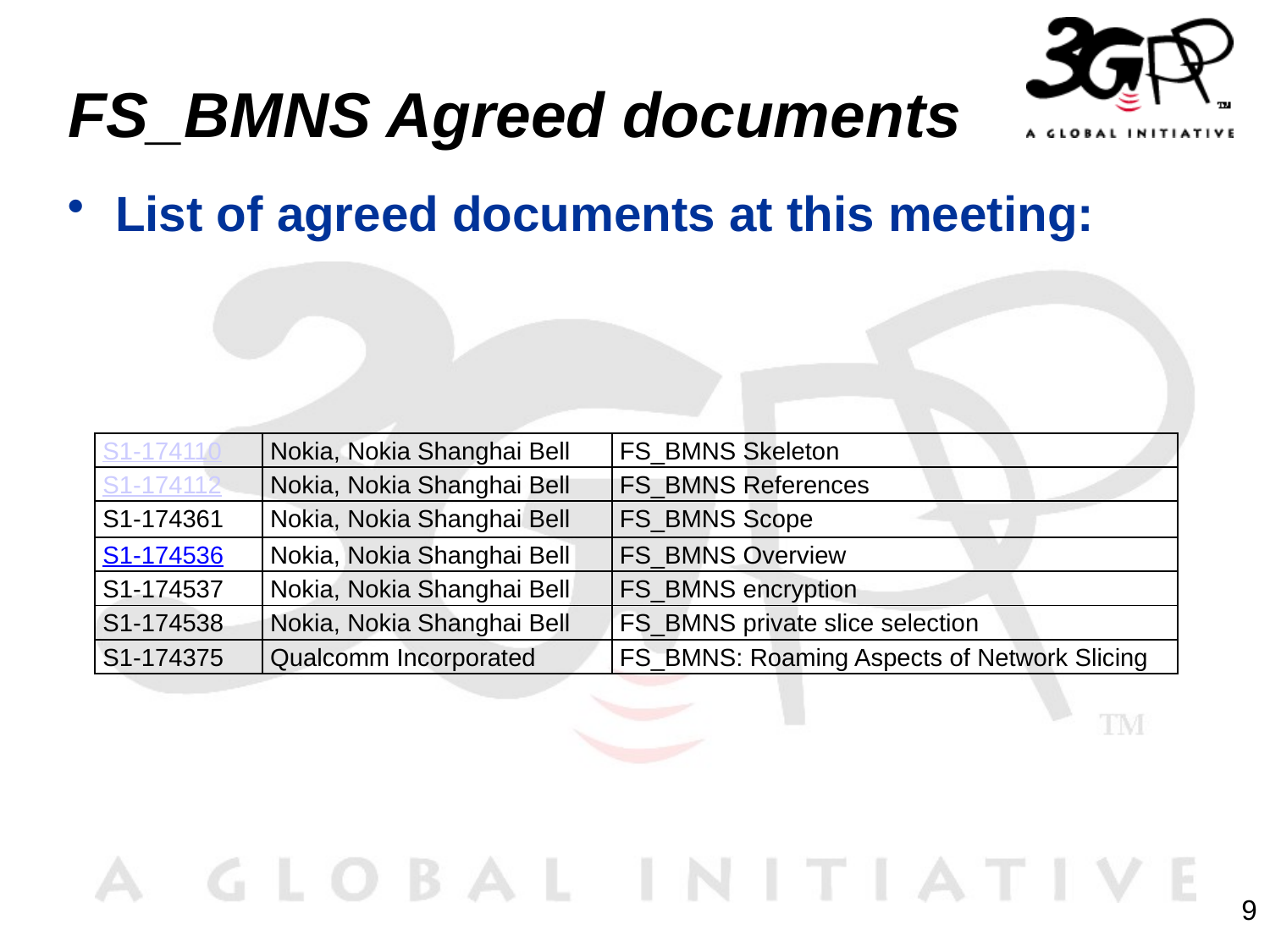

# FS_BMNS Agreed documents
List of agreed documents at this meeting:

| S1-174110 | Nokia, Nokia Shanghai Bell | FS\_BMNS Skeleton |
| --- | --- | --- |
| S1-174112 | Nokia, Nokia Shanghai Bell | FS\_BMNS References |
| S1-174361 | Nokia, Nokia Shanghai Bell | FS\_BMNS Scope |
| S1-174536 | Nokia, Nokia Shanghai Bell | FS\_BMNS Overview |
| S1-174537 | Nokia, Nokia Shanghai Bell | FS\_BMNS encryption |
| S1-174538 | Nokia, Nokia Shanghai Bell | FS\_BMNS private slice selection |
| S1-174375 | Qualcomm Incorporated | FS\_BMNS: Roaming Aspects of Network Slicing |
9